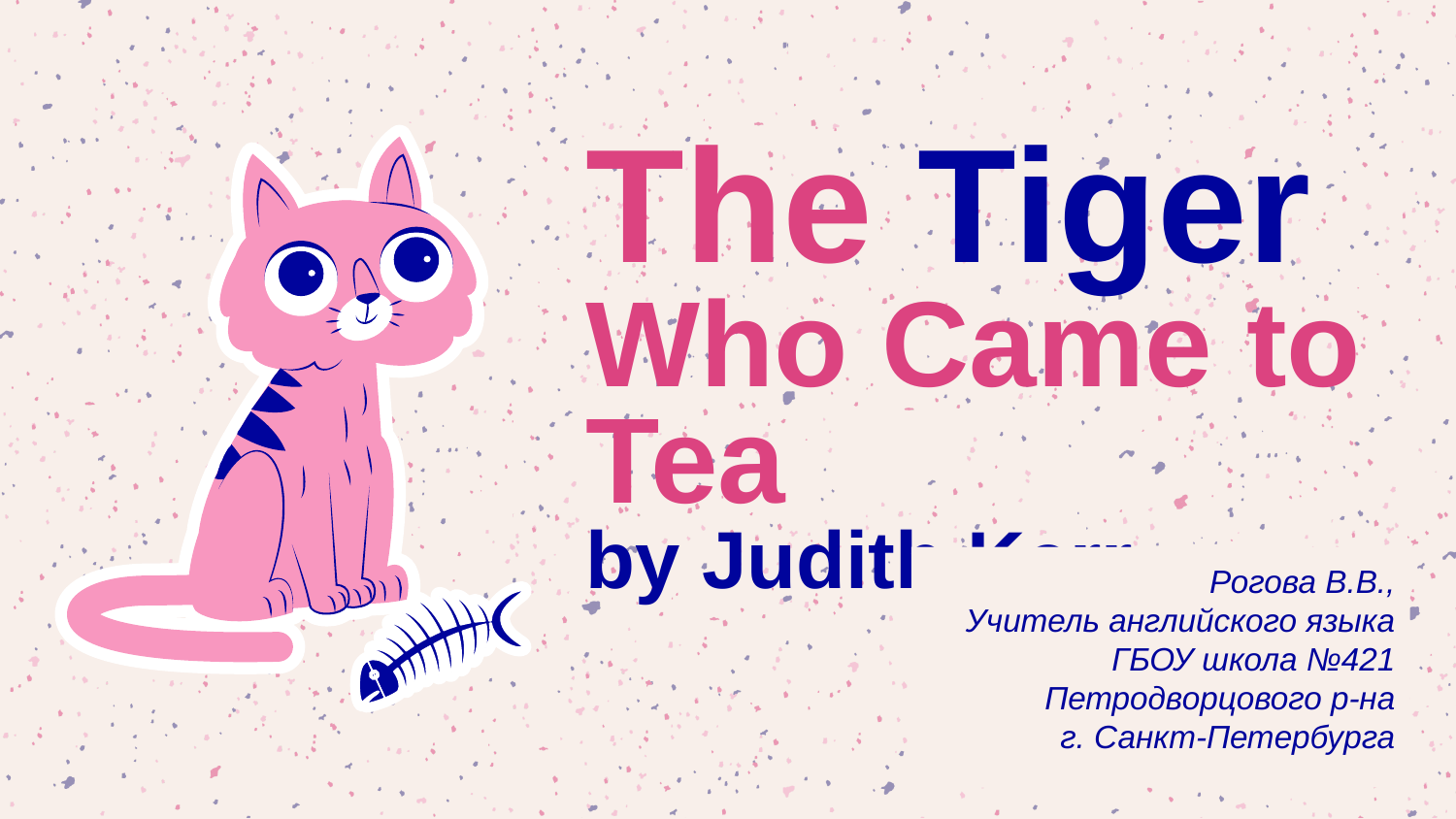

# The Tiger Who Came to Tea by Judith Kerr
Рогова В.В.,
Учитель английского языка
ГБОУ школа №421
Петродворцового р-на
г. Санкт-Петербурга